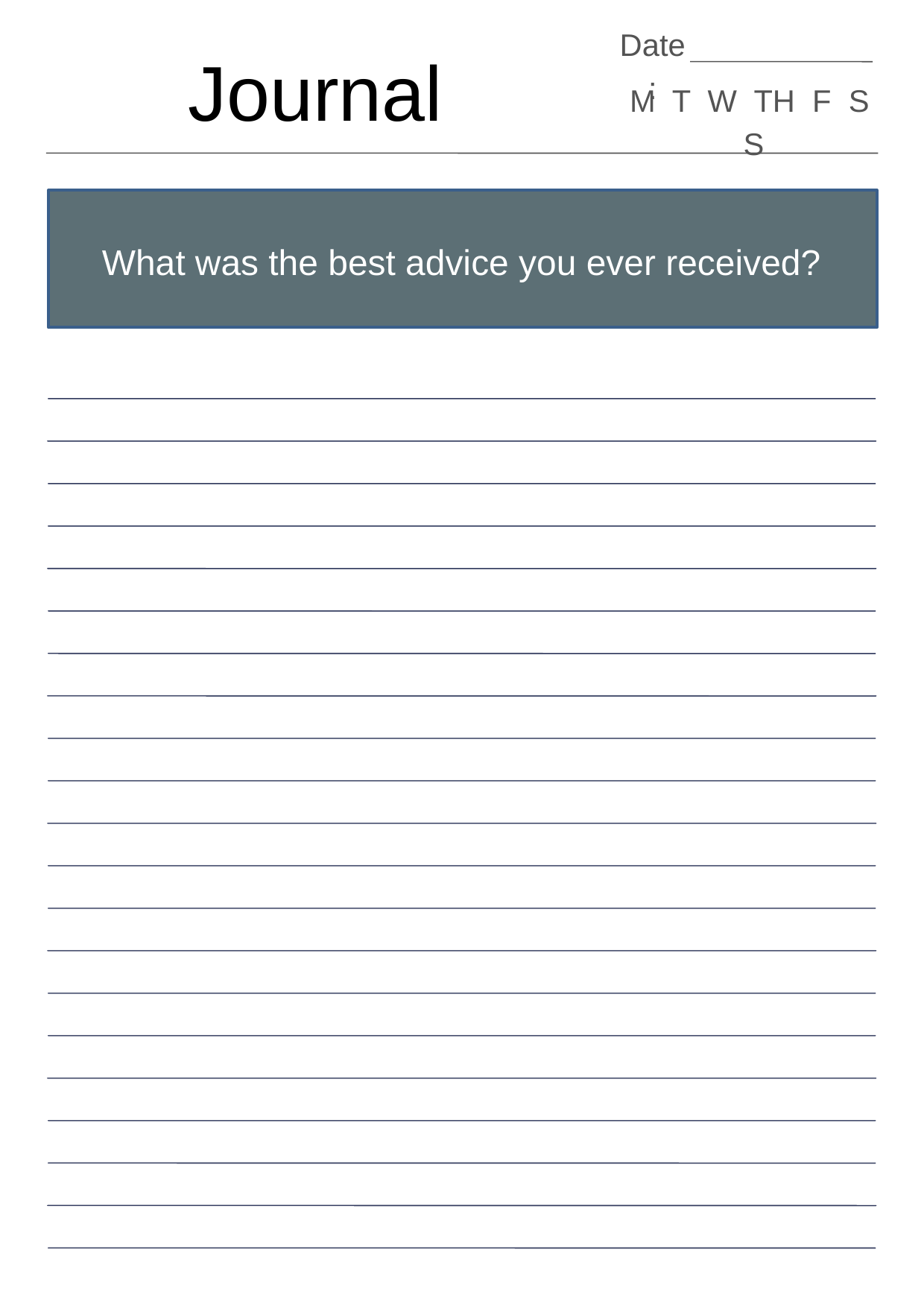

Date:
Journal

M  T  W  TH  F  S  S

What was the best advice you ever received?